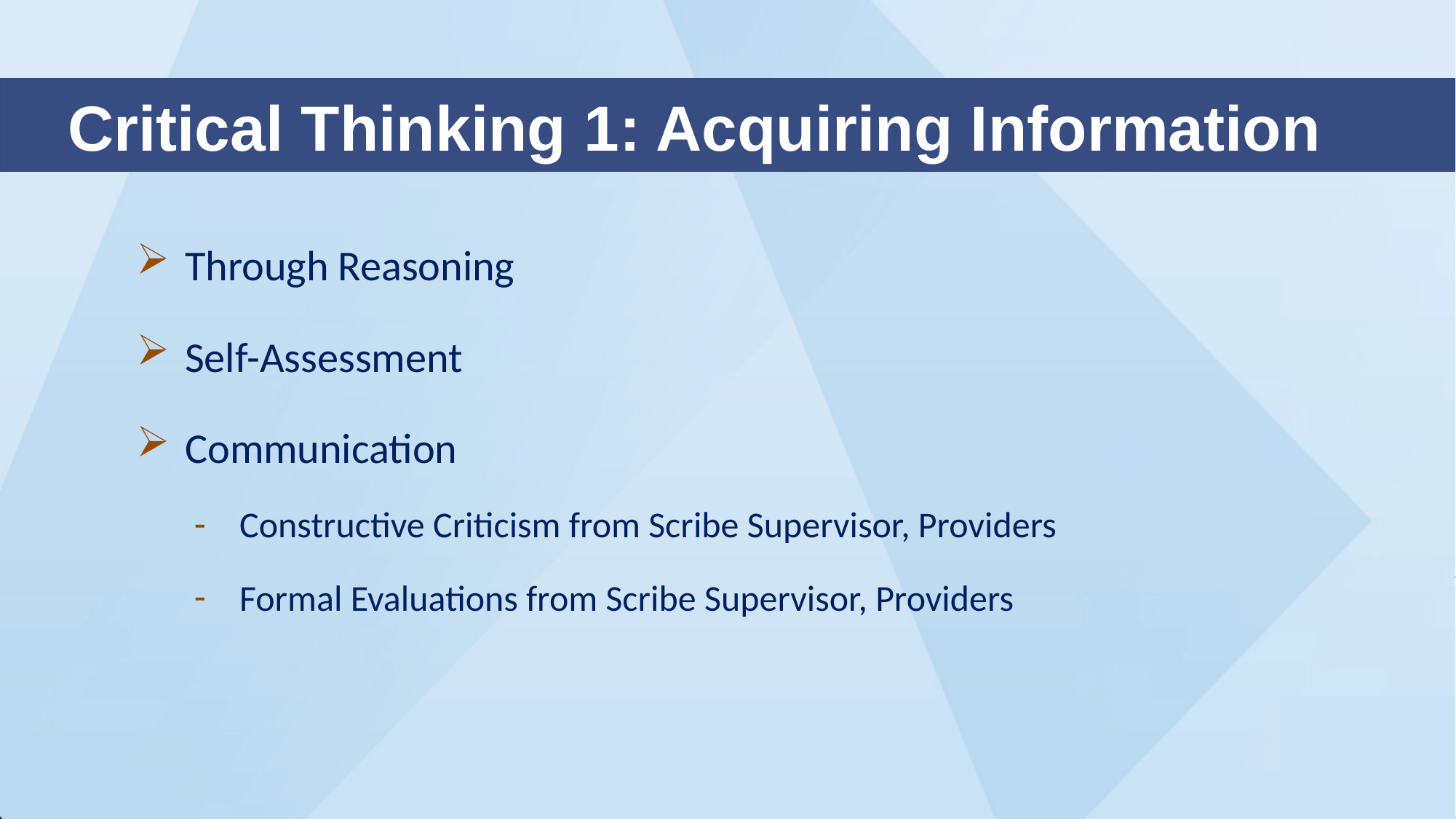

# Critical Thinking 1: Acquiring Information
Through Reasoning
Self-Assessment
Communication
Constructive Criticism from Scribe Supervisor, Providers
Formal Evaluations from Scribe Supervisor, Providers